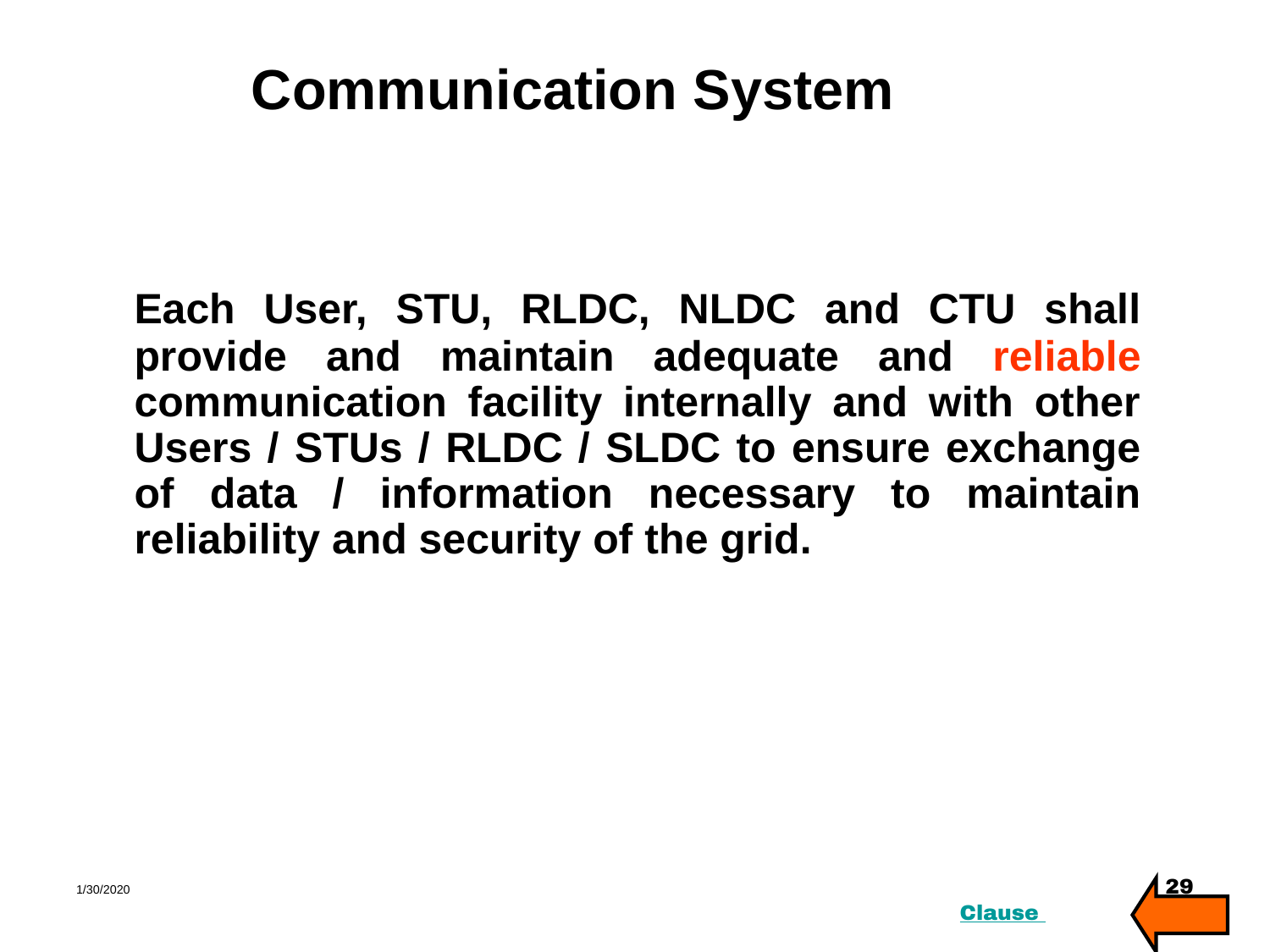

# Communication System
	Each User, STU, RLDC, NLDC and CTU shall provide and maintain adequate and reliable communication facility internally and with other Users / STUs / RLDC / SLDC to ensure exchange of data / information necessary to maintain reliability and security of the grid.
1/30/2020
29
Clause